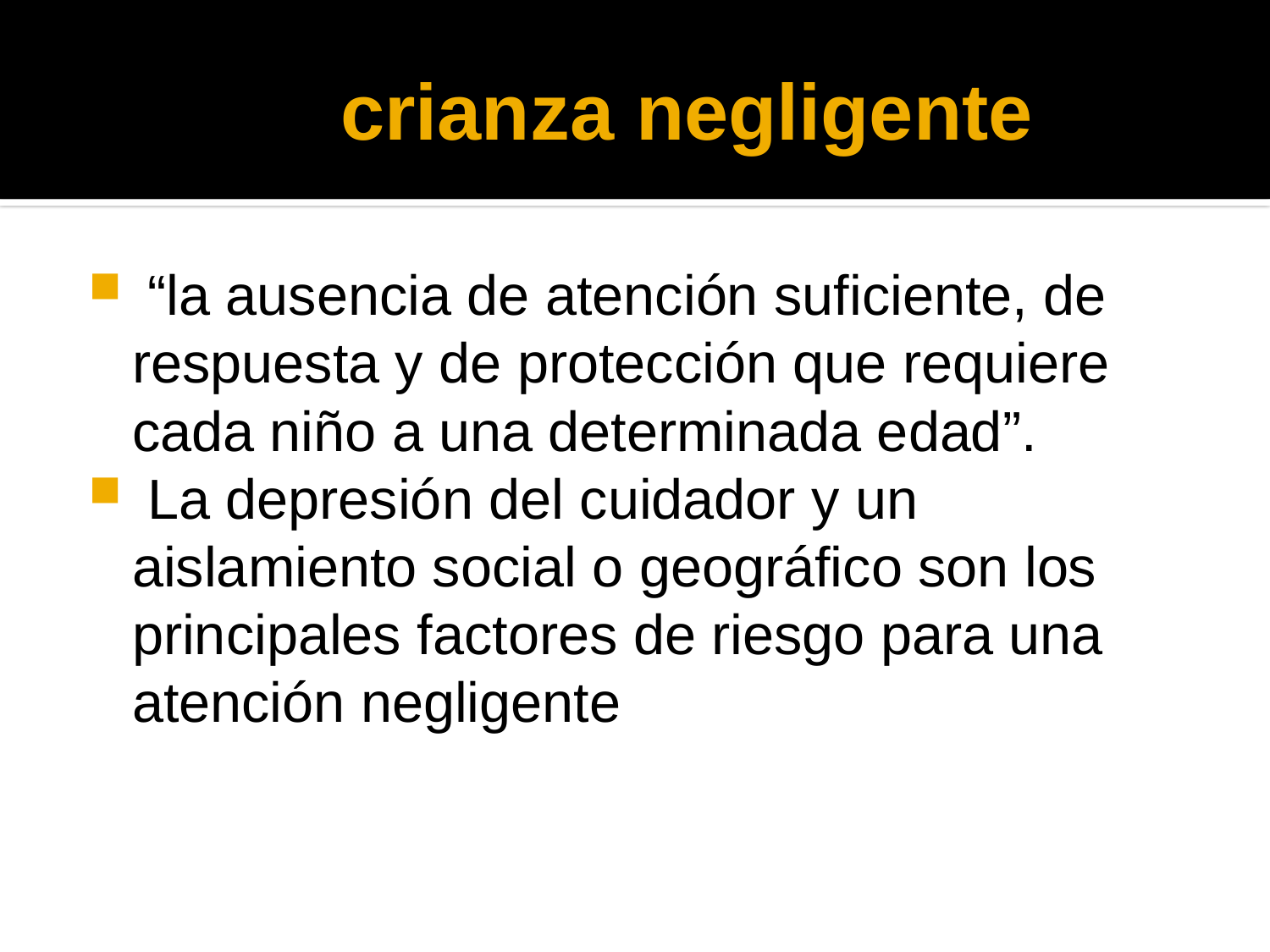

# crianza negligente
 “la ausencia de atención suficiente, de respuesta y de protección que requiere cada niño a una determinada edad”.
 La depresión del cuidador y un aislamiento social o geográfico son los principales factores de riesgo para una atención negligente